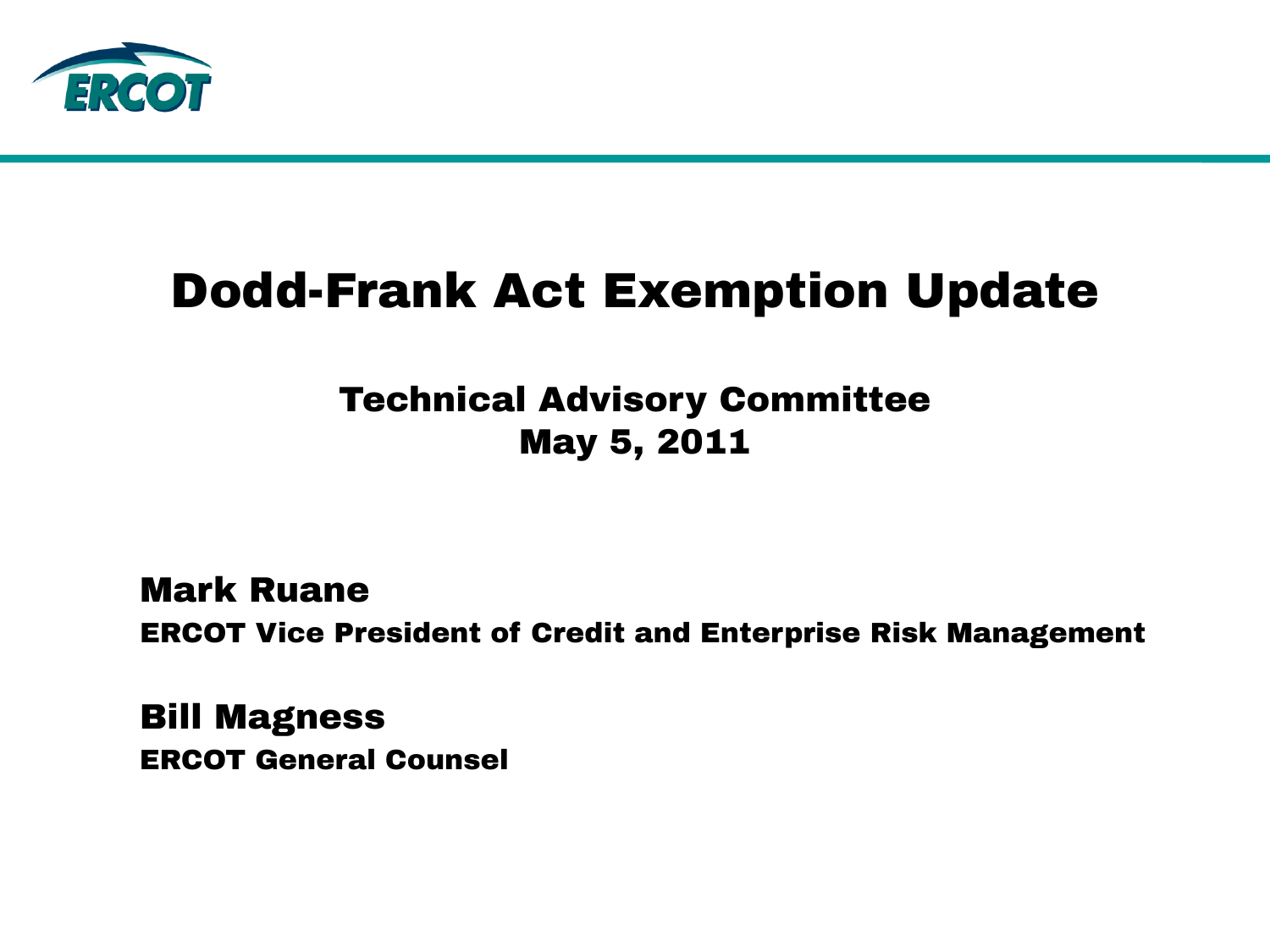

# Dodd-Frank Act Exemption Update Technical Advisory Committee May 5, 2011
Mark Ruane
ERCOT Vice President of Credit and Enterprise Risk Management

Bill Magness
ERCOT General Counsel